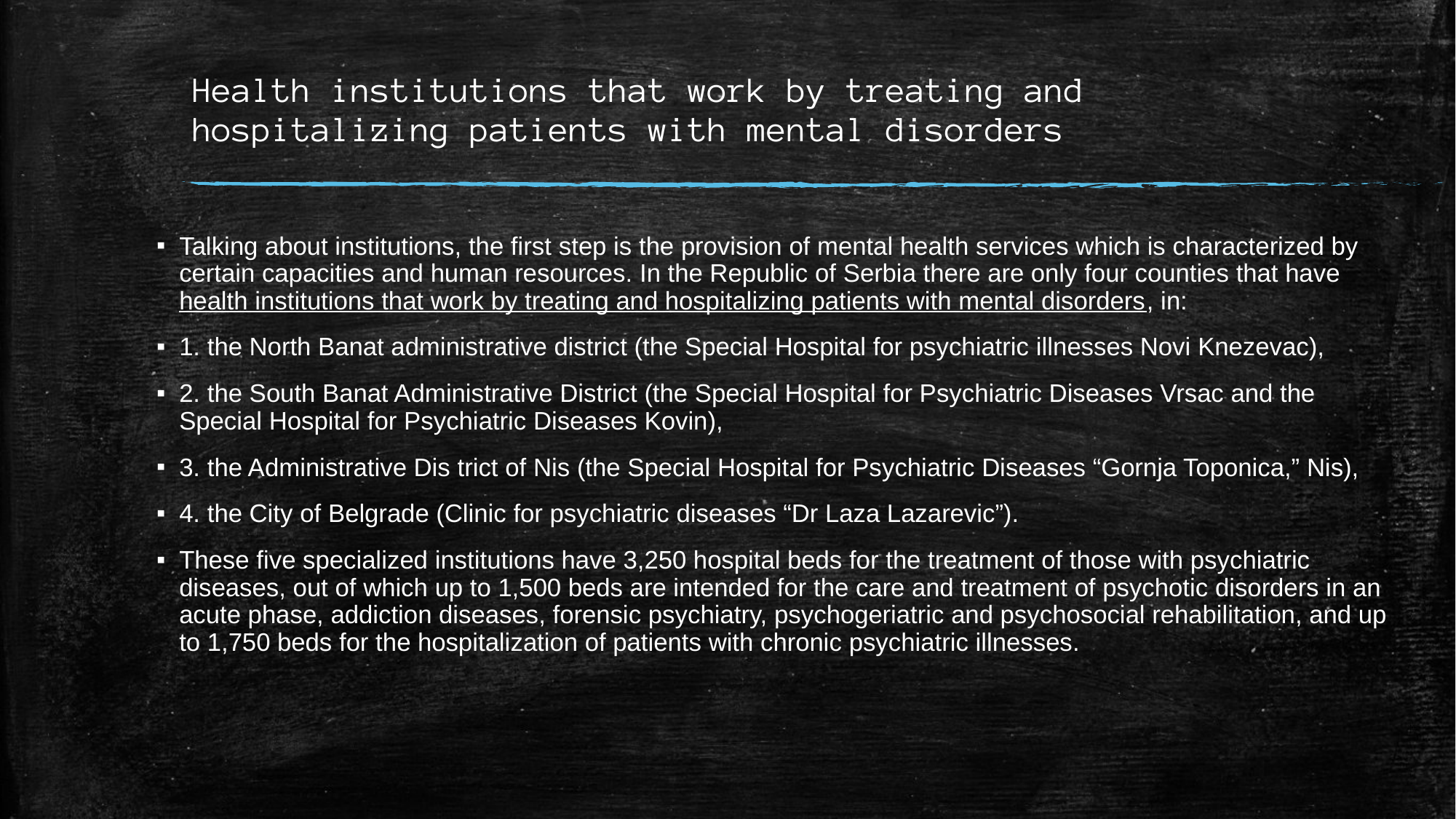

# Health institutions that work by treating and hospitalizing patients with mental disorders
Talking about institutions, the ﬁrst step is the provision of mental health services which is characterized by certain capacities and human resources. In the Republic of Serbia there are only four counties that have health institutions that work by treating and hospitalizing patients with mental disorders, in:
1. the North Banat administrative district (the Special Hospital for psychiatric illnesses Novi Knezevac),
2. the South Banat Administrative District (the Special Hospital for Psychiatric Diseases Vrsac and the Special Hospital for Psychiatric Diseases Kovin),
3. the Administrative Dis trict of Nis (the Special Hospital for Psychiatric Diseases “Gornja Toponica,” Nis),
4. the City of Belgrade (Clinic for psychiatric diseases “Dr Laza Lazarevic”).
These ﬁve specialized institutions have 3,250 hospital beds for the treatment of those with psychiatric diseases, out of which up to 1,500 beds are intended for the care and treatment of psychotic disorders in an acute phase, addiction diseases, forensic psychiatry, psychogeriatric and psychosocial rehabilitation, and up to 1,750 beds for the hospitalization of patients with chronic psychiatric illnesses.